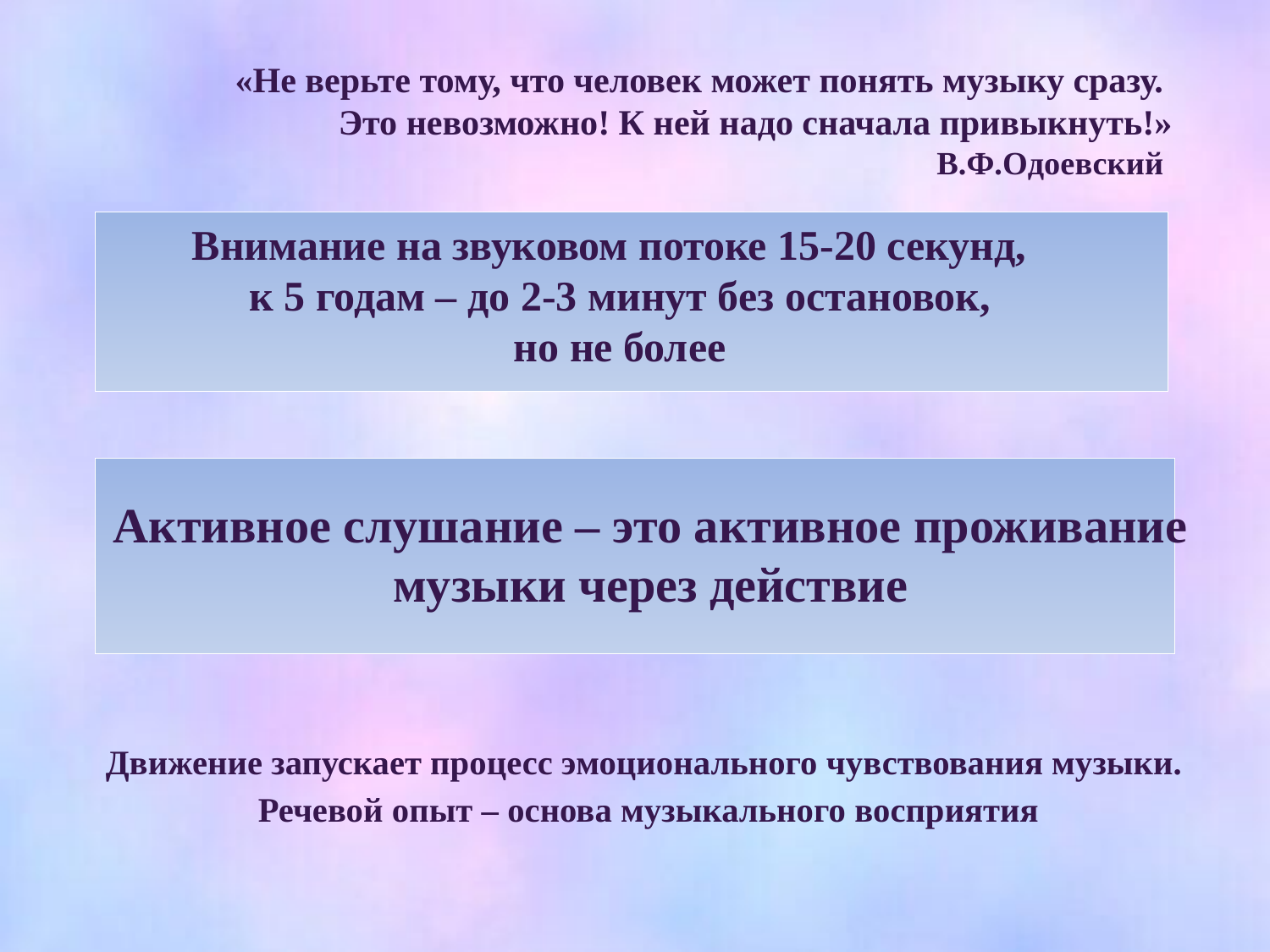

# «Не верьте тому, что человек может понять музыку сразу. Это невозможно! К ней надо сначала привыкнуть!» В.Ф.Одоевский

Внимание на звуковом потоке 15-20 секунд,
 к 5 годам – до 2-3 минут без остановок,
 но не более

Активное слушание – это активное проживание музыки через действие

Движение запускает процесс эмоционального чувствования музыки.
Речевой опыт – основа музыкального восприятия